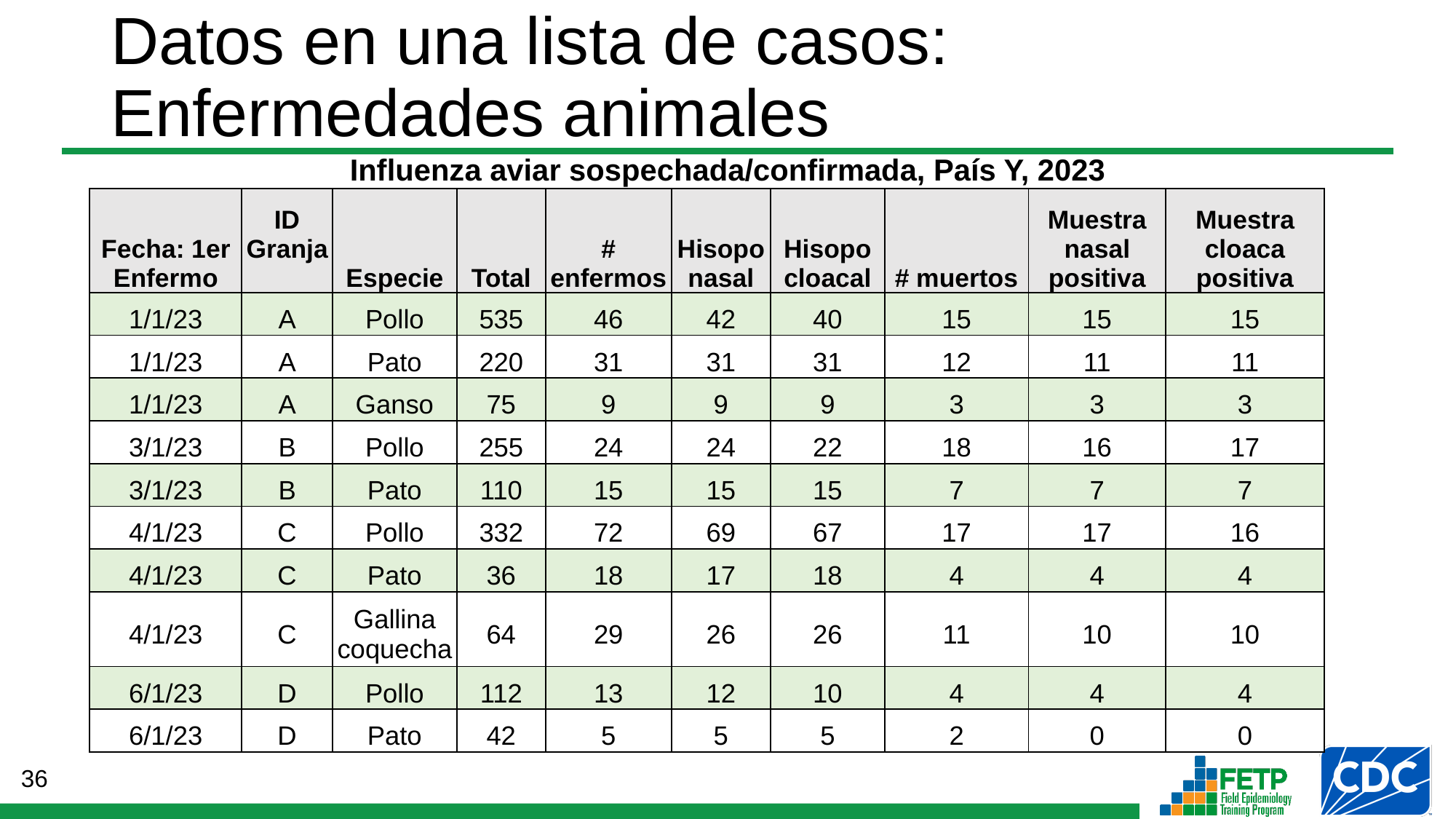

# Datos en una lista de casos: Enfermedades animales
Influenza aviar sospechada/confirmada, País Y, 2023
| Fecha: 1er Enfermo | ID Granja | Especie | Total | # enfermos | Hisopo nasal | Hisopo cloacal | # muertos | Muestra nasal positiva | Muestra cloaca positiva |
| --- | --- | --- | --- | --- | --- | --- | --- | --- | --- |
| 1/1/23 | A | Pollo | 535 | 46 | 42 | 40 | 15 | 15 | 15 |
| 1/1/23 | A | Pato | 220 | 31 | 31 | 31 | 12 | 11 | 11 |
| 1/1/23 | A | Ganso | 75 | 9 | 9 | 9 | 3 | 3 | 3 |
| 3/1/23 | B | Pollo | 255 | 24 | 24 | 22 | 18 | 16 | 17 |
| 3/1/23 | B | Pato | 110 | 15 | 15 | 15 | 7 | 7 | 7 |
| 4/1/23 | C | Pollo | 332 | 72 | 69 | 67 | 17 | 17 | 16 |
| 4/1/23 | C | Pato | 36 | 18 | 17 | 18 | 4 | 4 | 4 |
| 4/1/23 | C | Gallina coquecha | 64 | 29 | 26 | 26 | 11 | 10 | 10 |
| 6/1/23 | D | Pollo | 112 | 13 | 12 | 10 | 4 | 4 | 4 |
| 6/1/23 | D | Pato | 42 | 5 | 5 | 5 | 2 | 0 | 0 |